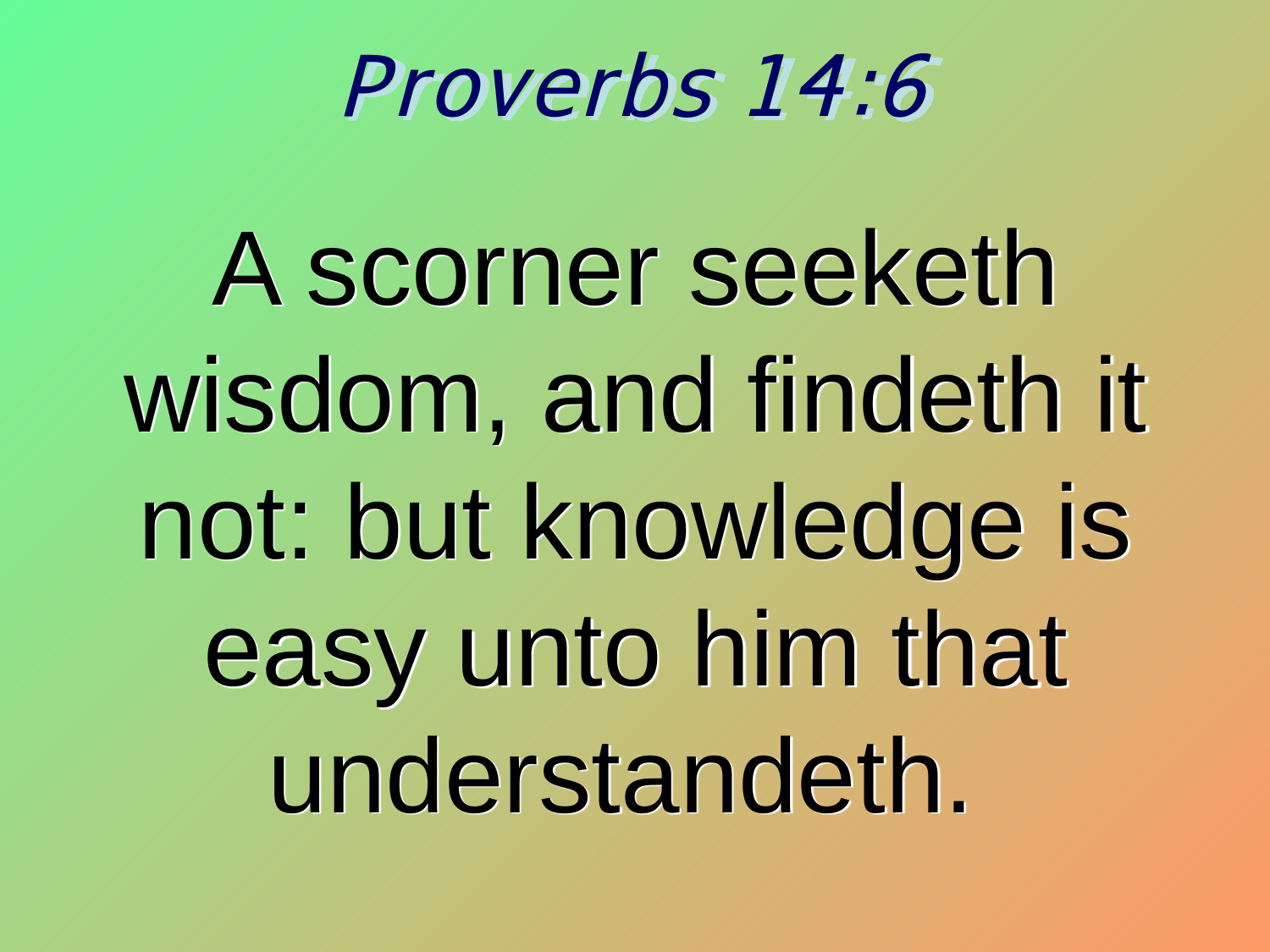

Proverbs 14:6
A scorner seeketh wisdom, and findeth it not: but knowledge is easy unto him that understandeth.